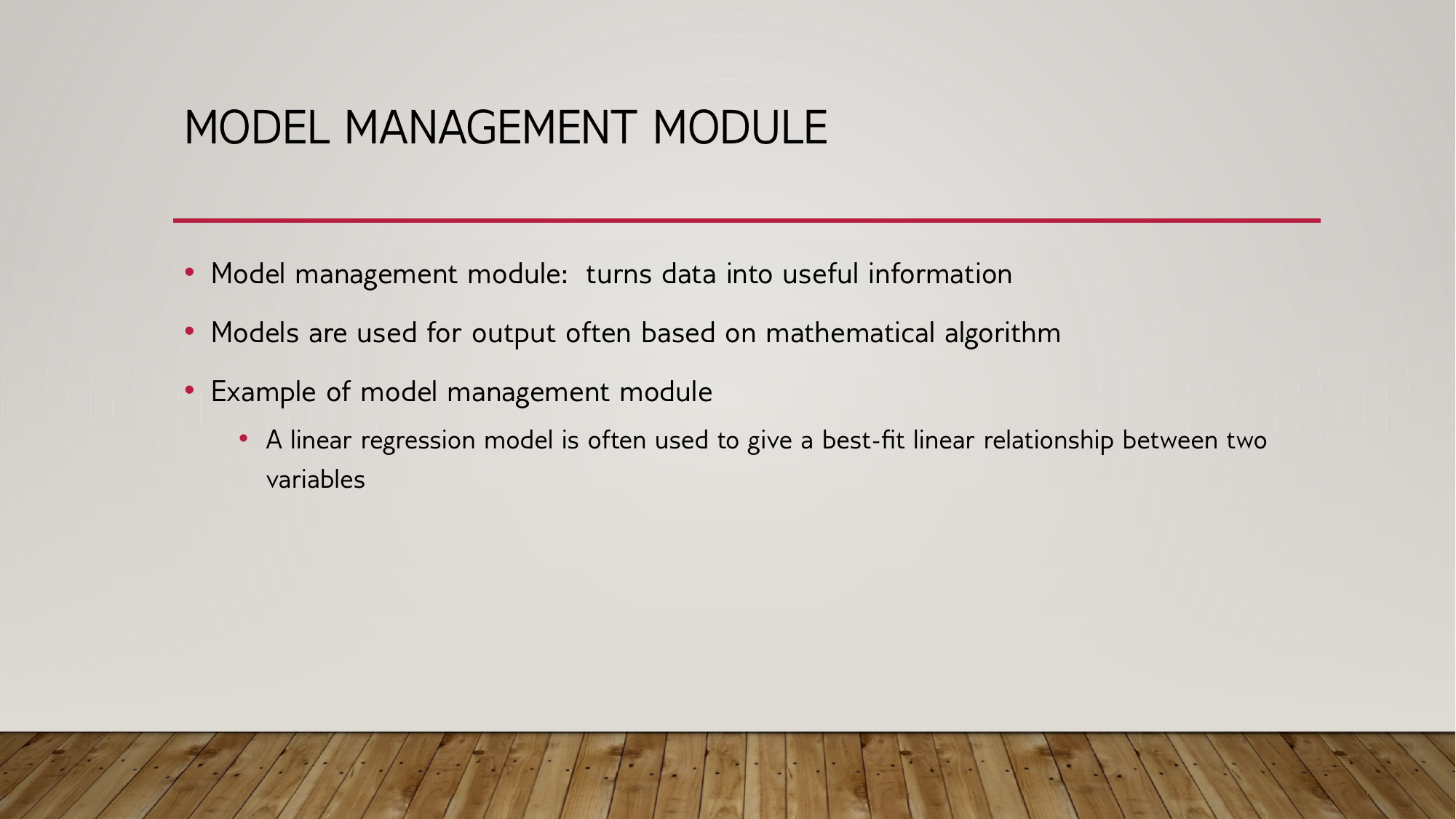

# Model management module
Model management module:  turns data into useful information
Models are used for output often based on mathematical algorithm
Example of model management module
A linear regression model is often used to give a best-fit linear relationship between two variables